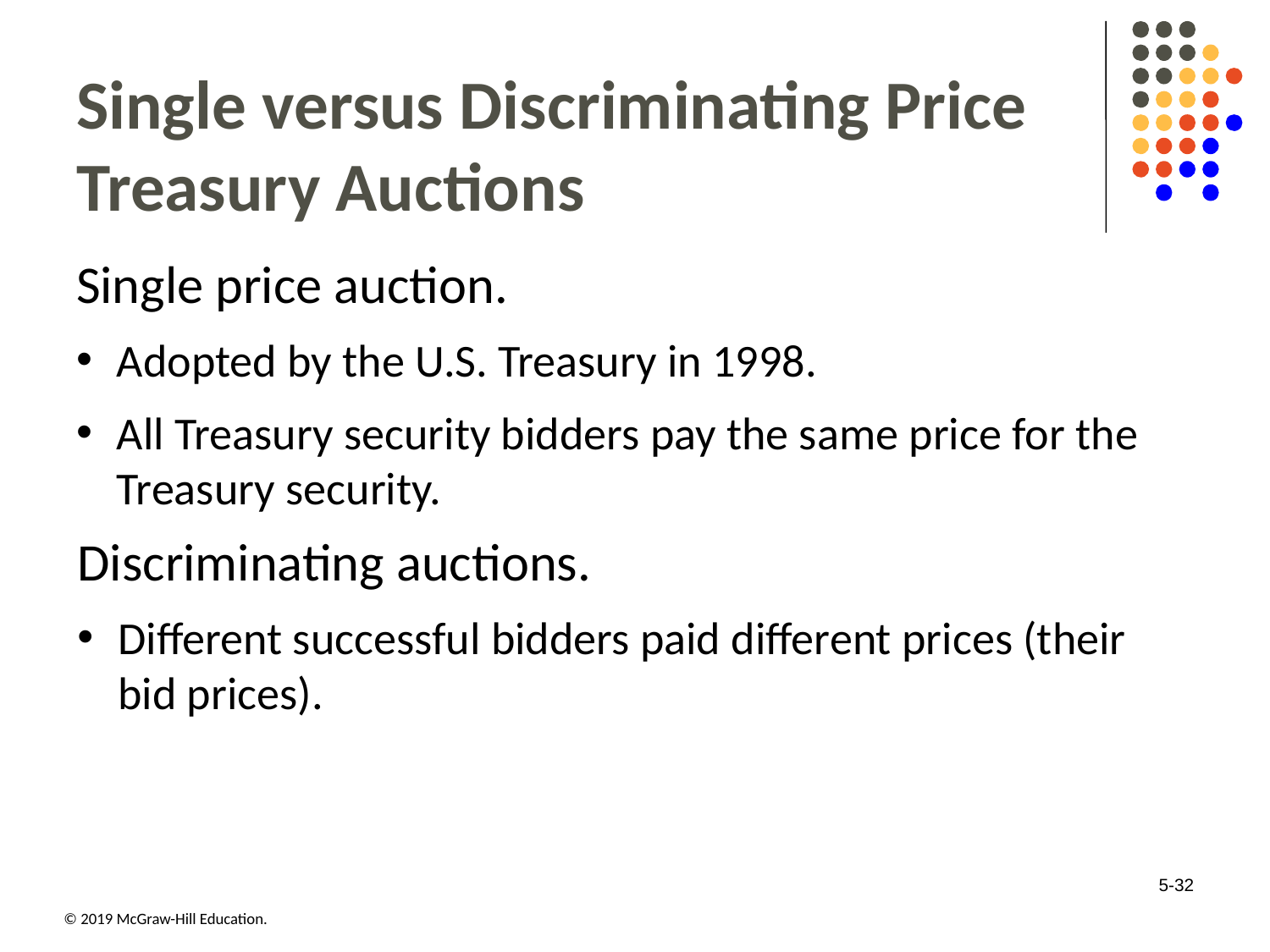

# Single versus Discriminating Price Treasury Auctions
Single price auction.
Adopted by the U.S. Treasury in 1998.
All Treasury security bidders pay the same price for the Treasury security.
Discriminating auctions.
Different successful bidders paid different prices (their bid prices).
5-32